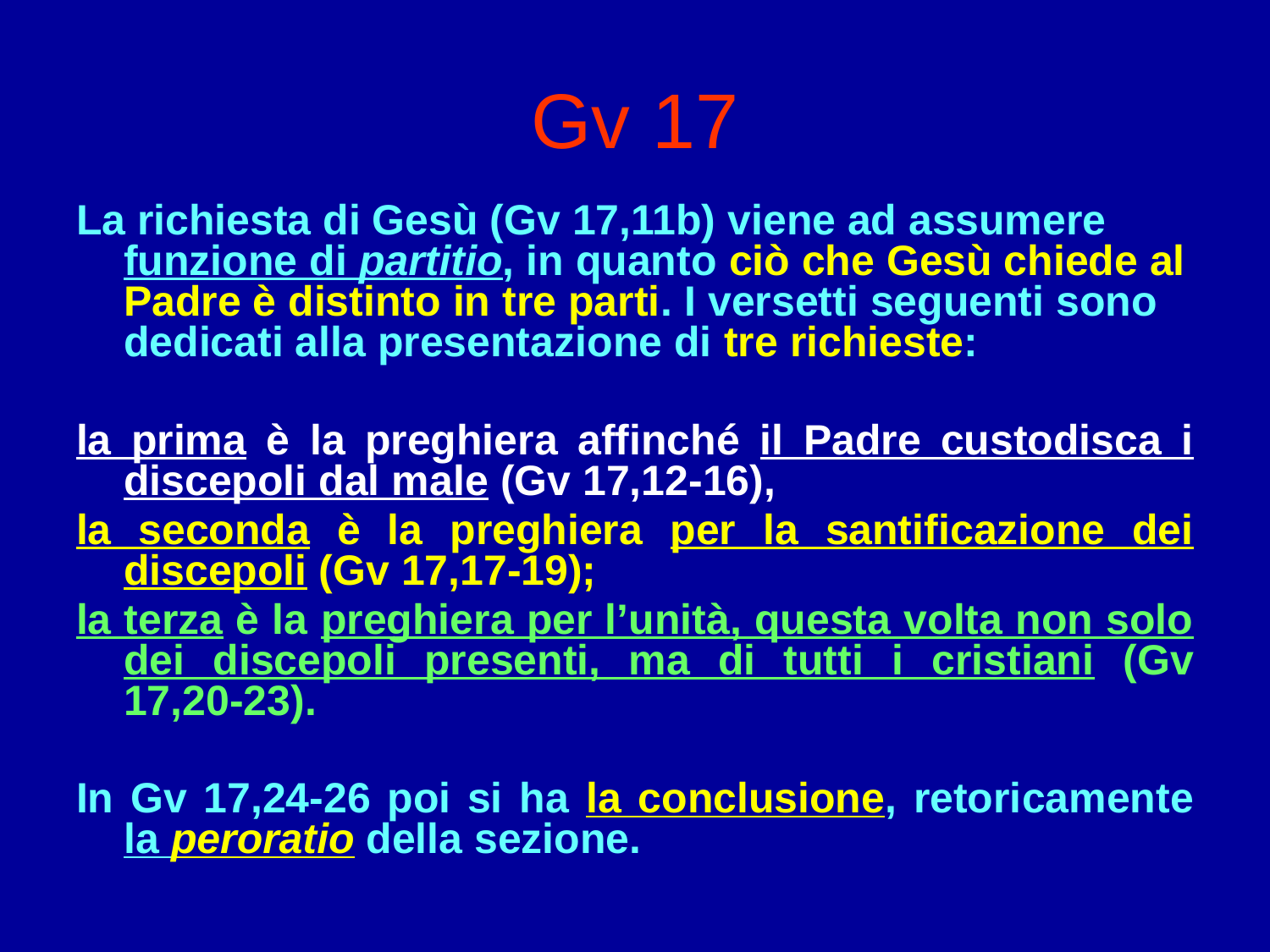

# Gv 17
La richiesta di Gesù (Gv 17,11b) viene ad assumere funzione di partitio, in quanto ciò che Gesù chiede al Padre è distinto in tre parti. I versetti seguenti sono dedicati alla presentazione di tre richieste:

la prima è la preghiera affinché il Padre custodisca i discepoli dal male (Gv 17,12-16),
la seconda è la preghiera per la santificazione dei discepoli (Gv 17,17-19);
la terza è la preghiera per l’unità, questa volta non solo dei discepoli presenti, ma di tutti i cristiani (Gv 17,20-23).

In Gv 17,24-26 poi si ha la conclusione, retoricamente la peroratio della sezione.